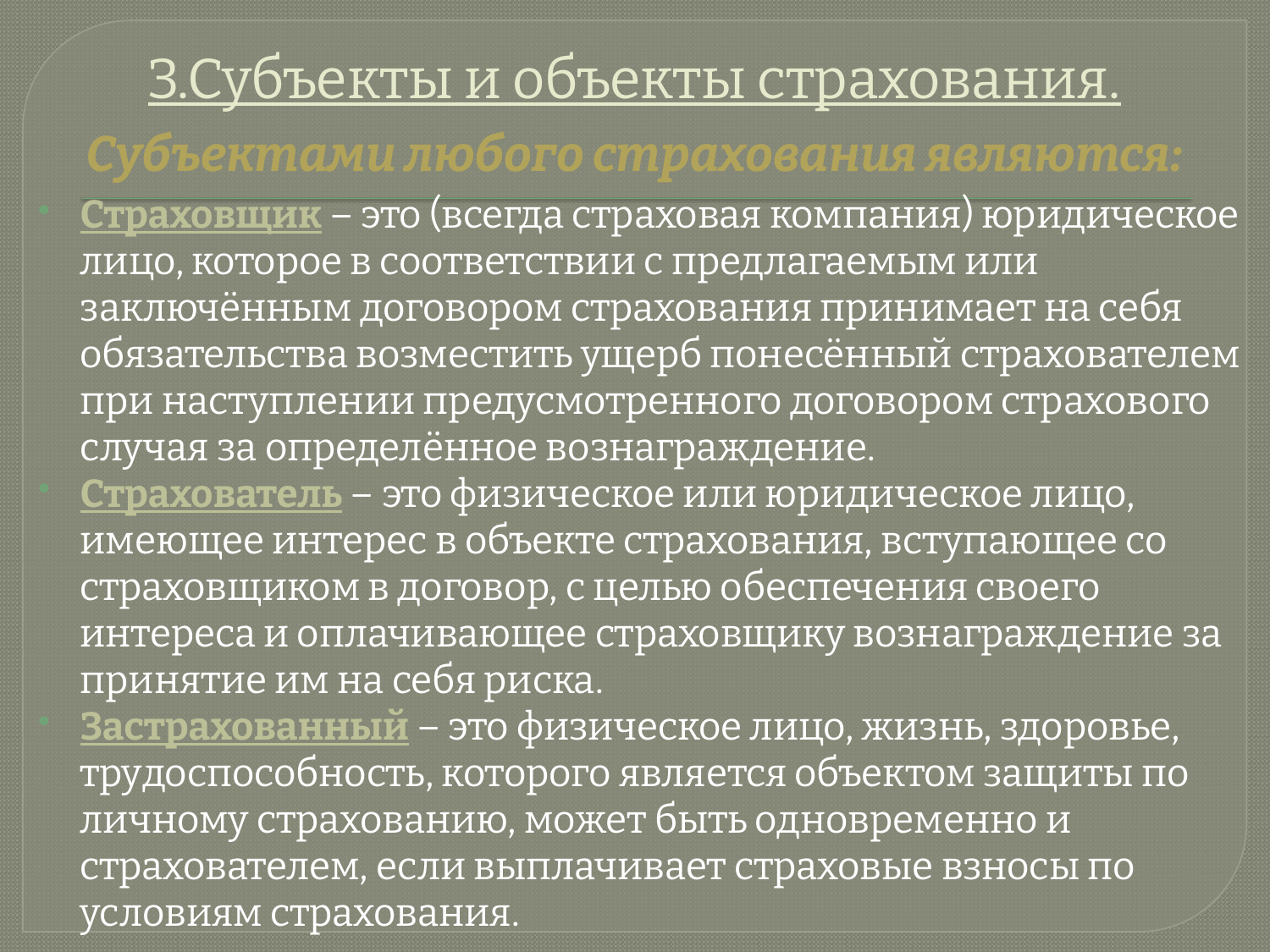

# 3.Субъекты и объекты страхования.
Субъектами любого страхования являются:
Страховщик – это (всегда страховая компания) юридическое лицо, которое в соответствии с предлагаемым или заключённым договором страхования принимает на себя обязательства возместить ущерб понесённый страхователем при наступлении предусмотренного договором страхового случая за определённое вознаграждение.
Страхователь – это физическое или юридическое лицо, имеющее интерес в объекте страхования, вступающее со страховщиком в договор, с целью обеспечения своего интереса и оплачивающее страховщику вознаграждение за принятие им на себя риска.
Застрахованный – это физическое лицо, жизнь, здоровье, трудоспособность, которого является объектом защиты по личному страхованию, может быть одновременно и страхователем, если выплачивает страховые взносы по условиям страхования.